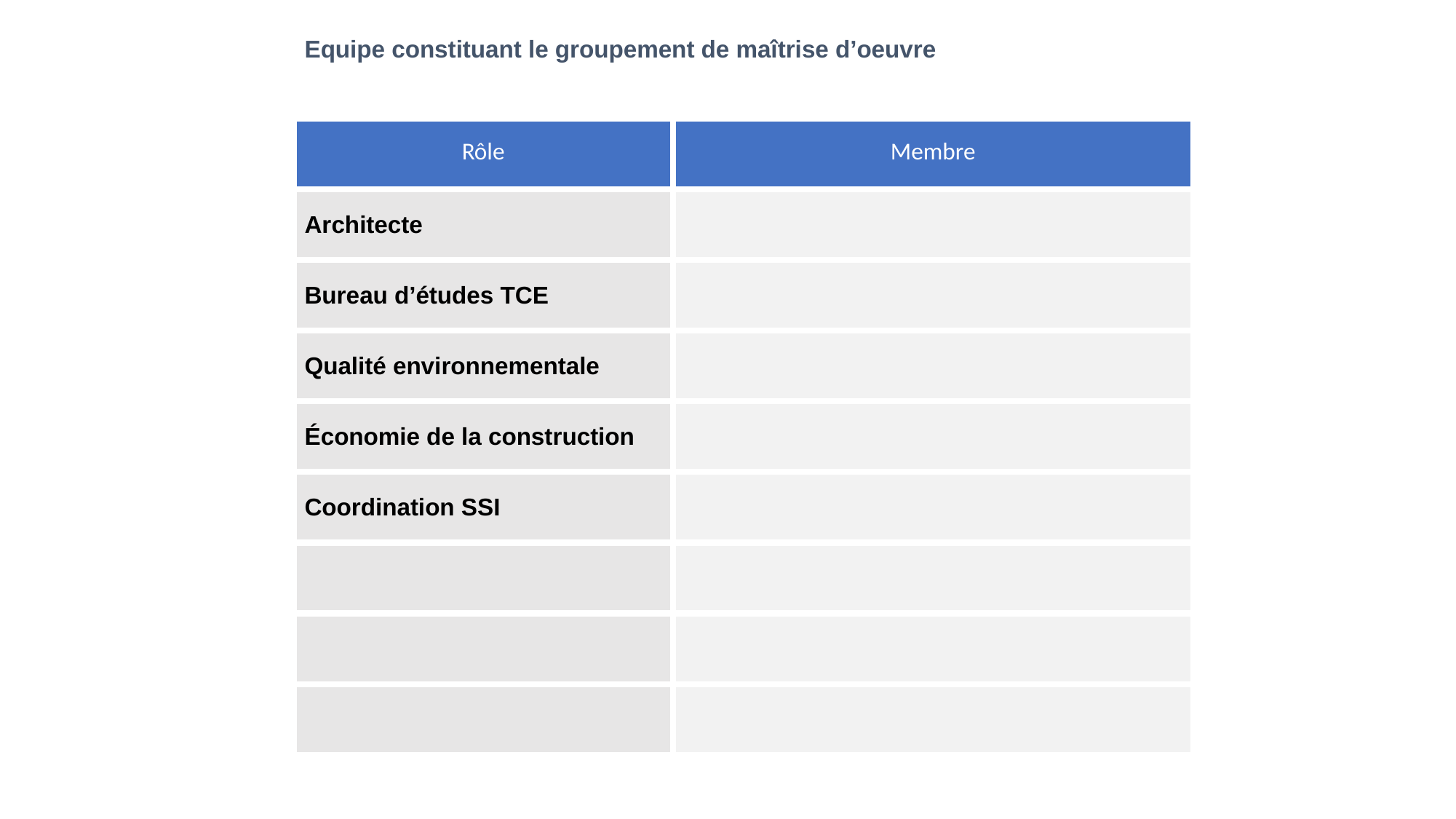

Equipe constituant le groupement de maîtrise d’oeuvre
| Rôle | Membre |
| --- | --- |
| Architecte |  |
| Bureau d’études TCE |  |
| Qualité environnementale |  |
| Économie de la construction |  |
| Coordination SSI |  |
|  |  |
|  |  |
|  |  |